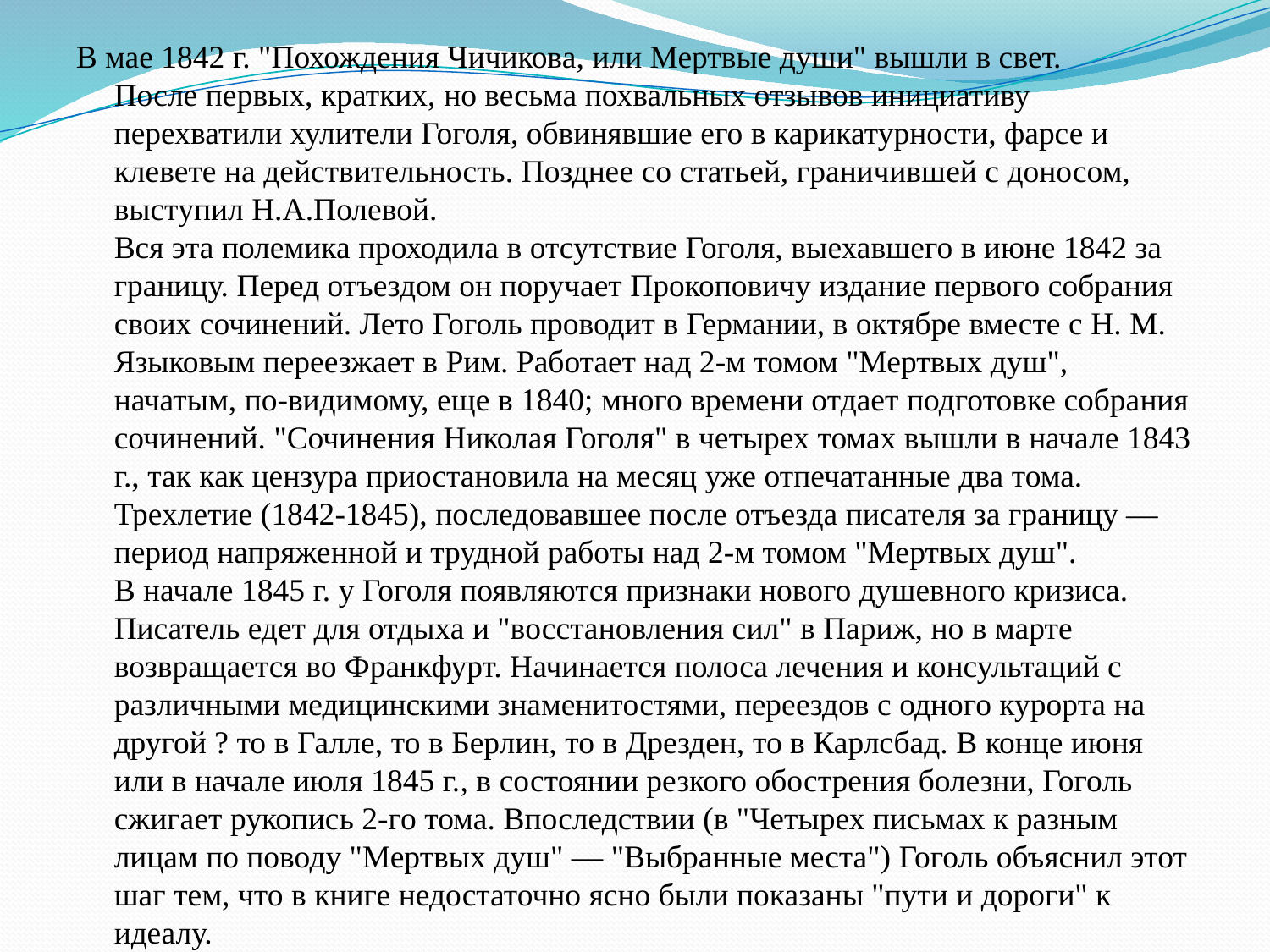

В мае 1842 г. "Похождения Чичикова, или Мертвые души" вышли в свет.
После первых, кратких, но весьма похвальных отзывов инициативу перехватили хулители Гоголя, обвинявшие его в карикатурности, фарсе и клевете на действительность. Позднее со статьей, граничившей с доносом, выступил Н.А.Полевой.
Вся эта полемика проходила в отсутствие Гоголя, выехавшего в июне 1842 за границу. Перед отъездом он поручает Прокоповичу издание первого собрания своих сочинений. Лето Гоголь проводит в Германии, в октябре вместе с Н. М. Языковым переезжает в Рим. Работает над 2-м томом "Мертвых душ", начатым, по-видимому, еще в 1840; много времени отдает подготовке собрания сочинений. "Сочинения Николая Гоголя" в четырех томах вышли в начале 1843 г., так как цензура приостановила на месяц уже отпечатанные два тома.
Трехлетие (1842-1845), последовавшее после отъезда писателя за границу — период напряженной и трудной работы над 2-м томом "Мертвых душ".
В начале 1845 г. у Гоголя появляются признаки нового душевного кризиса. Писатель едет для отдыха и "восстановления сил" в Париж, но в марте возвращается во Франкфурт. Начинается полоса лечения и консультаций с различными медицинскими знаменитостями, переездов с одного курорта на другой ? то в Галле, то в Берлин, то в Дрезден, то в Карлсбад. В конце июня или в начале июля 1845 г., в состоянии резкого обострения болезни, Гоголь сжигает рукопись 2-го тома. Впоследствии (в "Четырех письмах к разным лицам по поводу "Мертвых душ" — "Выбранные места") Гоголь объяснил этот шаг тем, что в книге недостаточно ясно были показаны "пути и дороги" к идеалу.